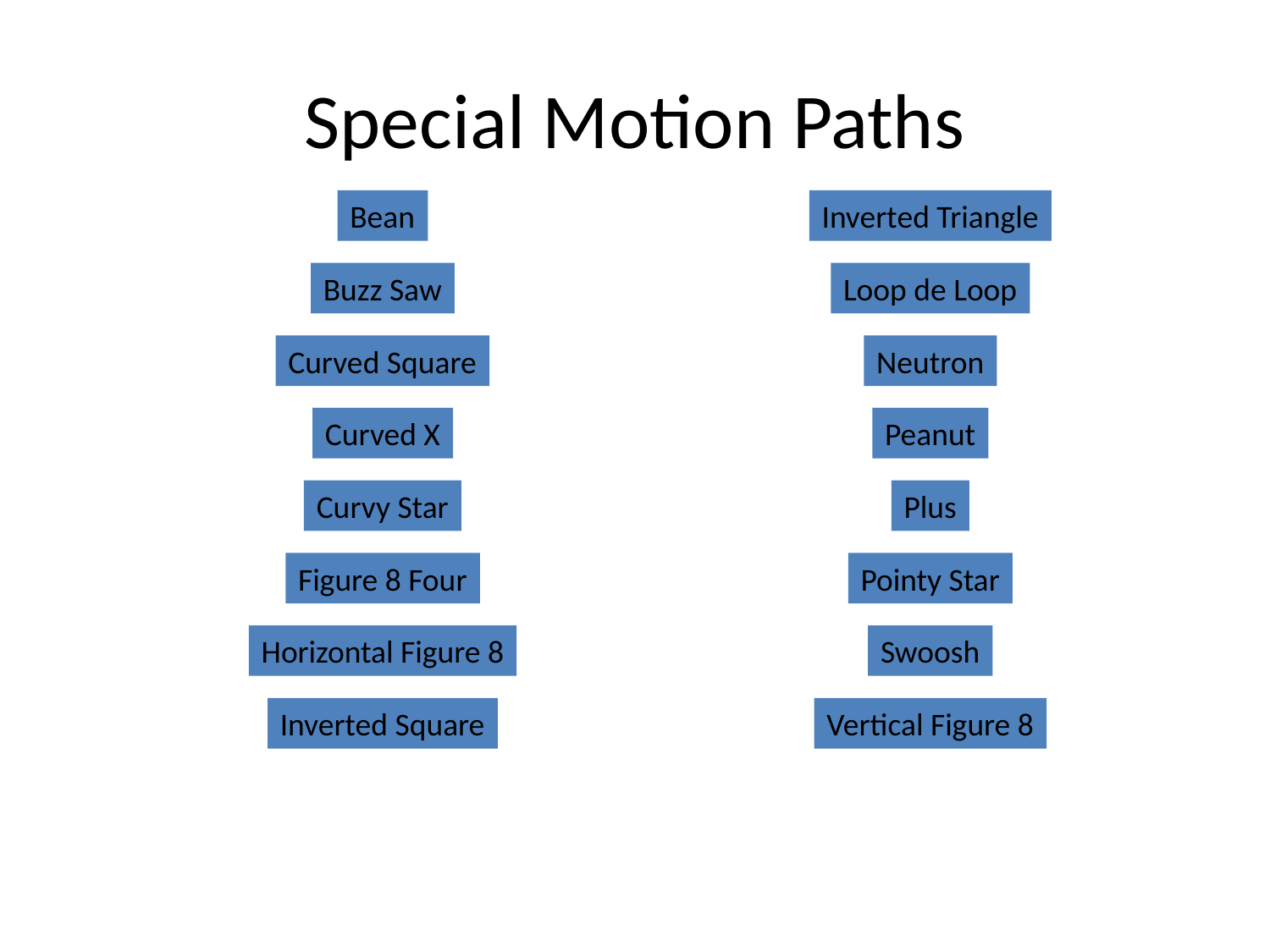

# Special Motion Paths
Bean
Inverted Triangle
Buzz Saw
Loop de Loop
Curved Square
Neutron
Curved X
Peanut
Curvy Star
Plus
Figure 8 Four
Pointy Star
Horizontal Figure 8
Swoosh
Inverted Square
Vertical Figure 8